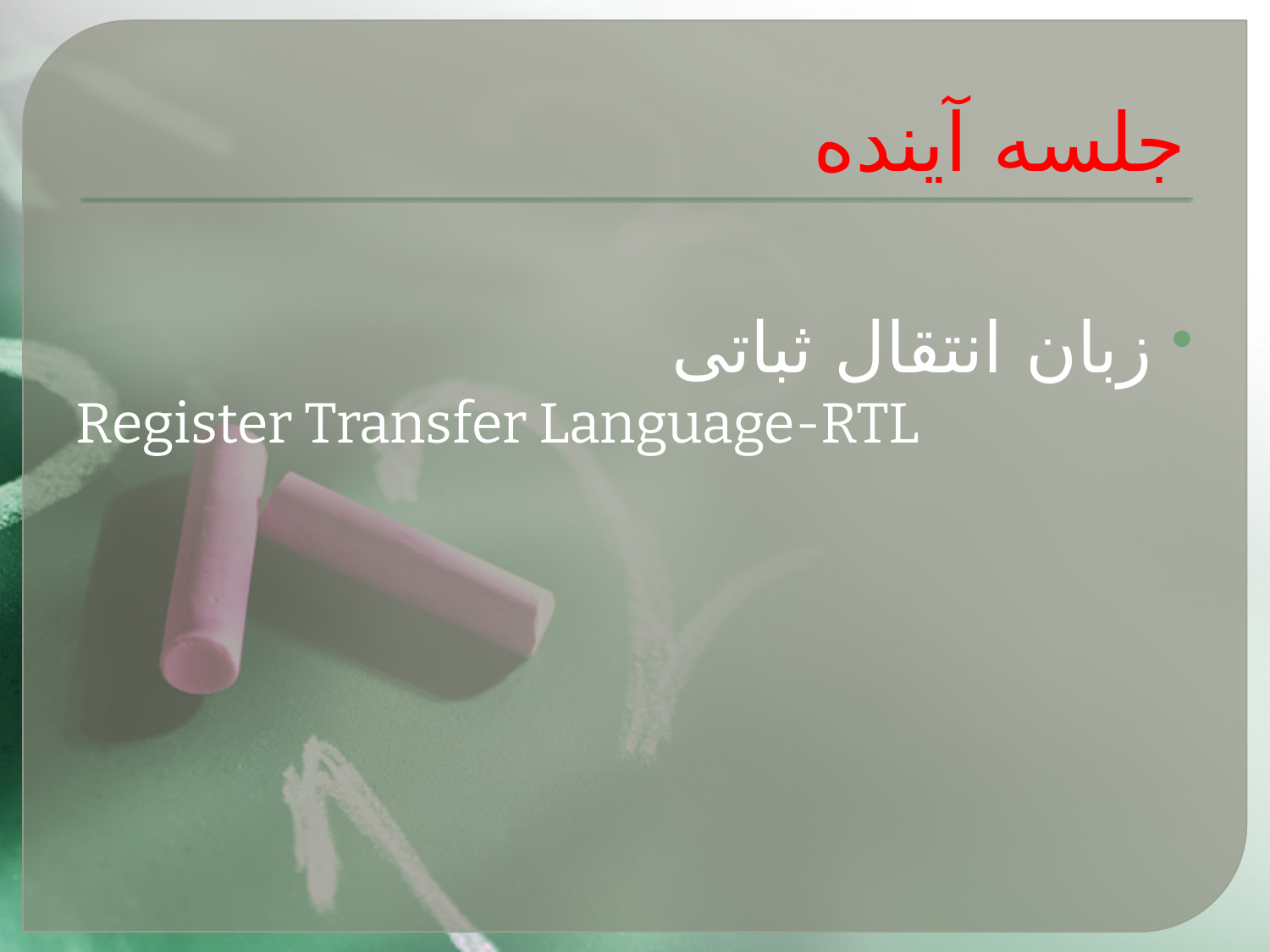

# جلسه آينده
زبان انتقال ثباتی
Register Transfer Language-RTL